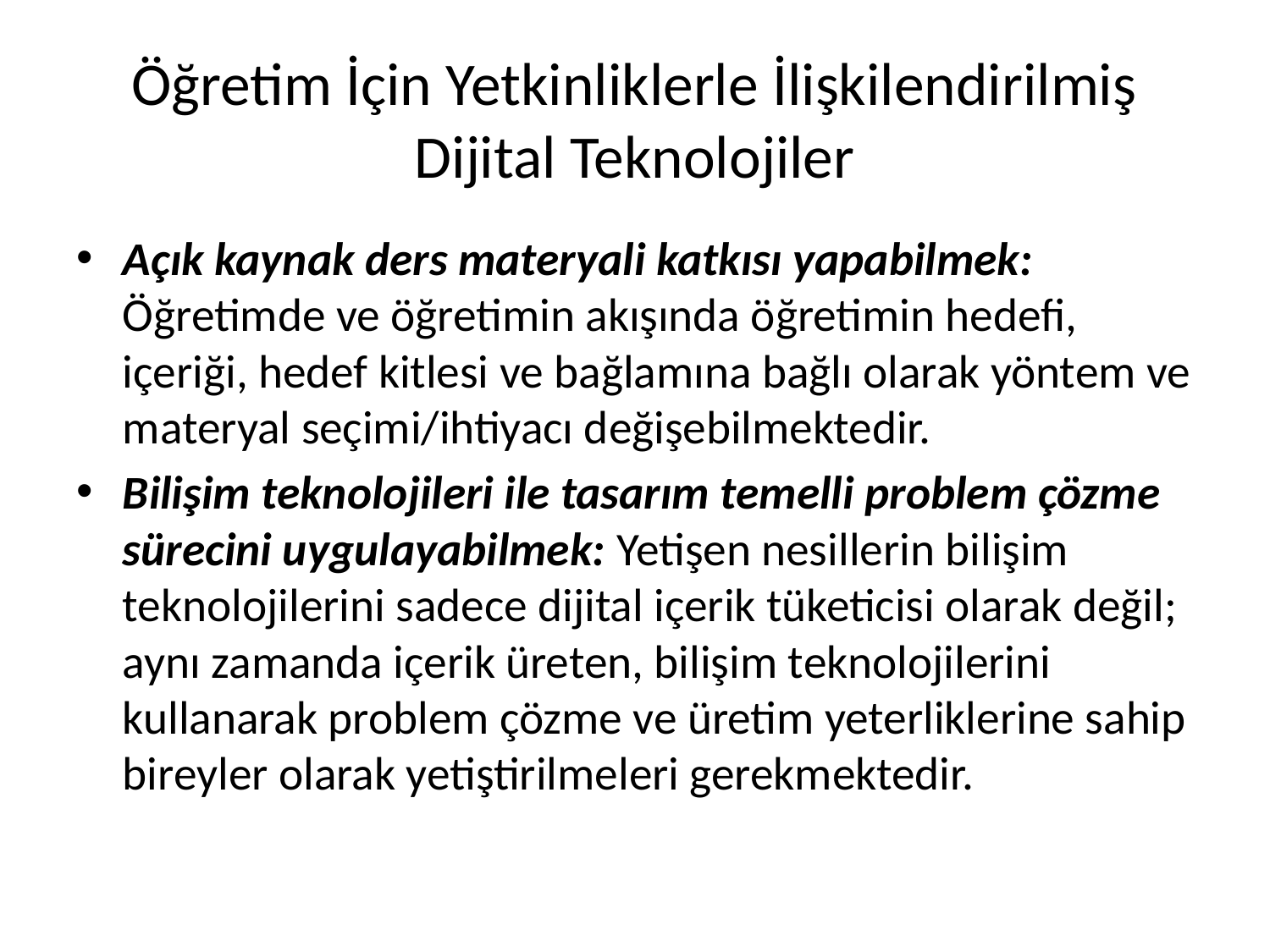

# Öğretim İçin Yetkinliklerle İlişkilendirilmiş Dijital Teknolojiler
Açık kaynak ders materyali katkısı yapabilmek: Öğretimde ve öğretimin akışında öğretimin hedefi, içeriği, hedef kitlesi ve bağlamına bağlı olarak yöntem ve materyal seçimi/ihtiyacı değişebilmektedir.
Bilişim teknolojileri ile tasarım temelli problem çözme sürecini uygulayabilmek: Yetişen nesillerin bilişim teknolojilerini sadece dijital içerik tüketicisi olarak değil; aynı zamanda içerik üreten, bilişim teknolojilerini kullanarak problem çözme ve üretim yeterliklerine sahip bireyler olarak yetiştirilmeleri gerekmektedir.